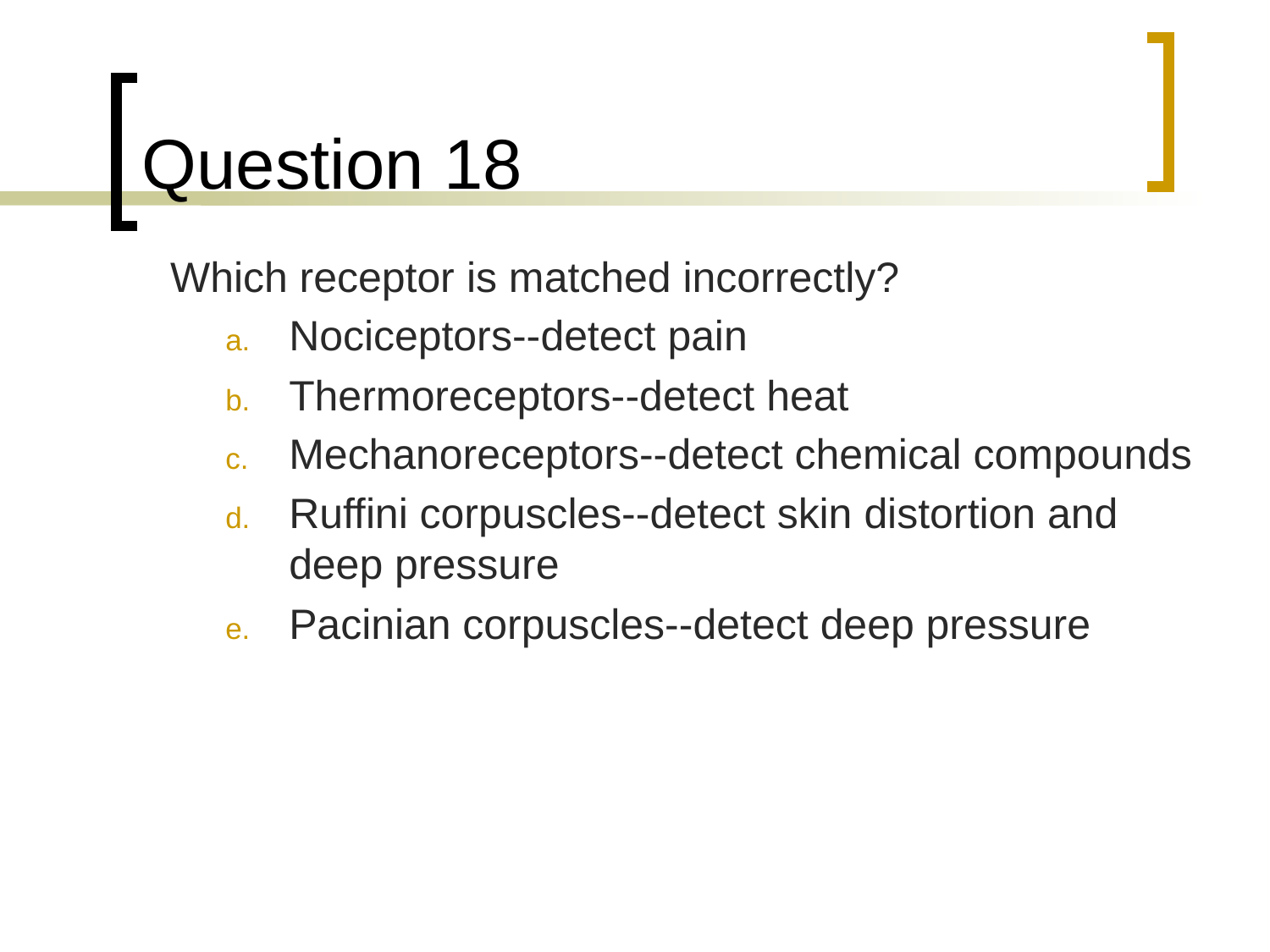

# Question 18
	Which receptor is matched incorrectly?
Nociceptors--detect pain
Thermoreceptors--detect heat
Mechanoreceptors--detect chemical compounds
Ruffini corpuscles--detect skin distortion and deep pressure
Pacinian corpuscles--detect deep pressure